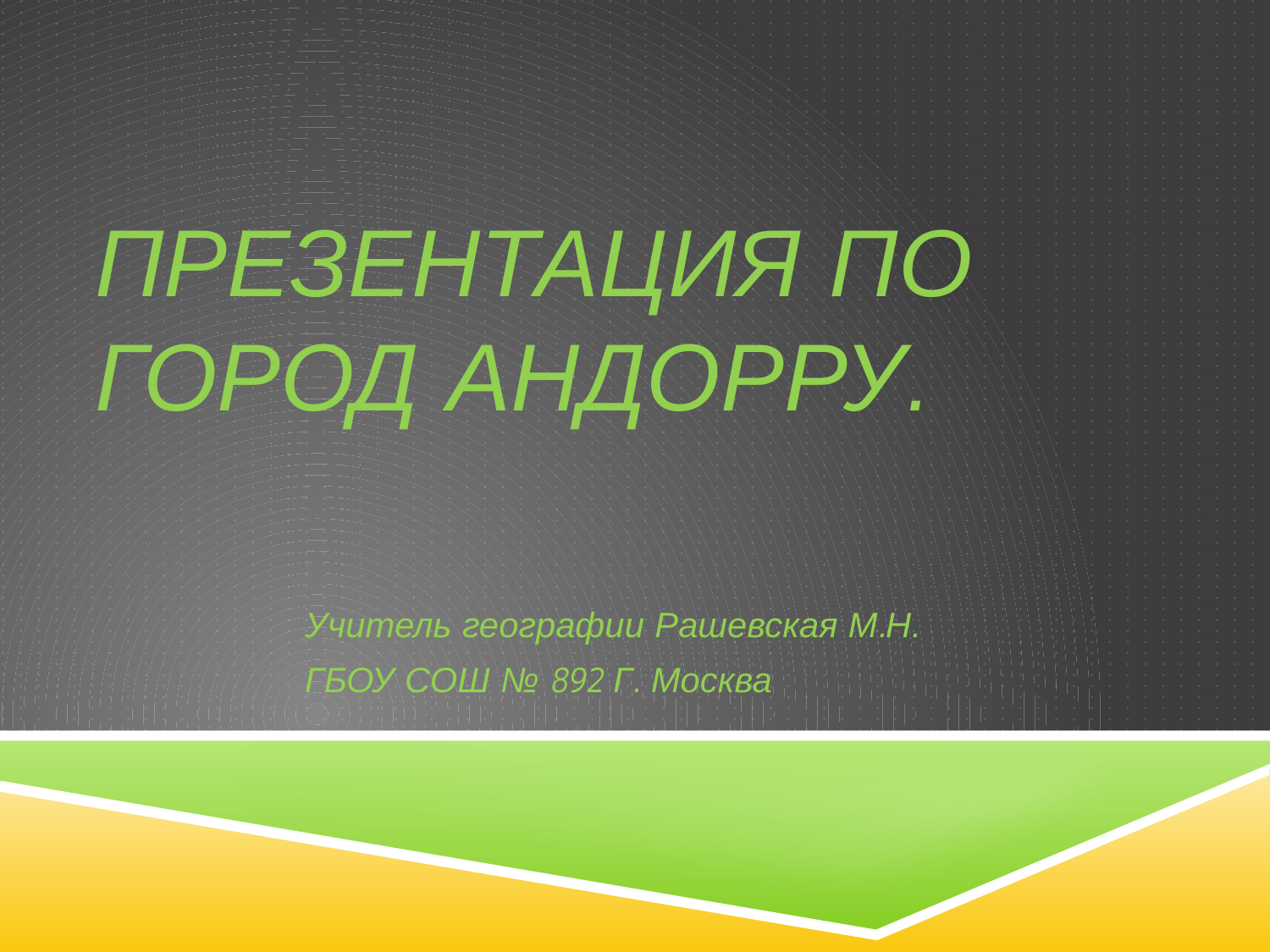

# Презентация по город Андорру.
Учитель географии Рашевская М.Н.
ГБОУ СОШ № 892 Г. Москва